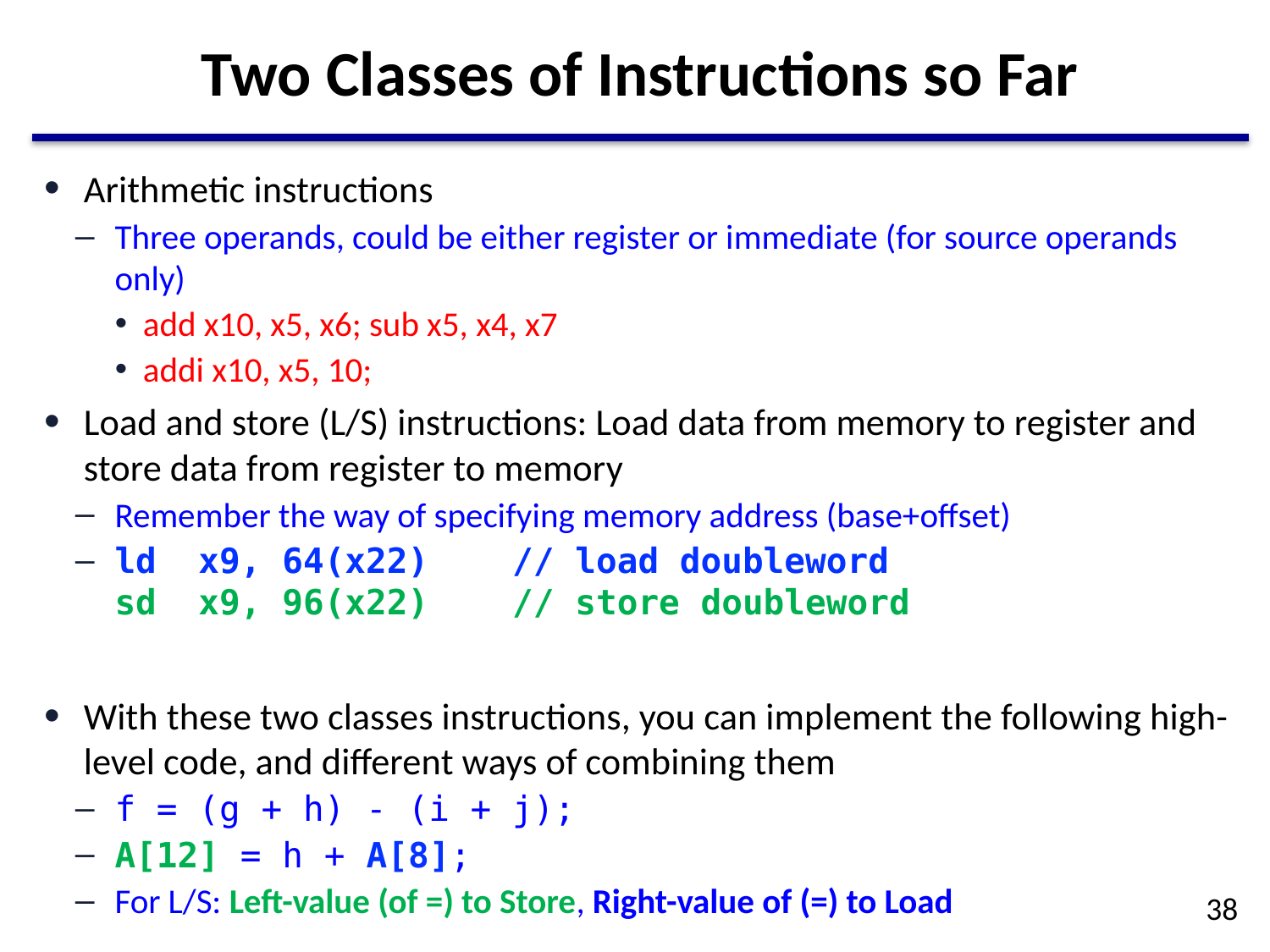

# Two Classes of Instructions so Far
Arithmetic instructions
Three operands, could be either register or immediate (for source operands only)
add x10, x5, x6; sub x5, x4, x7
addi x10, x5, 10;
Load and store (L/S) instructions: Load data from memory to register and store data from register to memory
Remember the way of specifying memory address (base+offset)
ld  x9, 64(x22)    // load doubleword
sd  x9, 96(x22)    // store doubleword

With these two classes instructions, you can implement the following high-level code, and different ways of combining them
f = (g + h) - (i + j);
A[12] = h + A[8];
For L/S: Left-value (of =) to Store, Right-value of (=) to Load

38